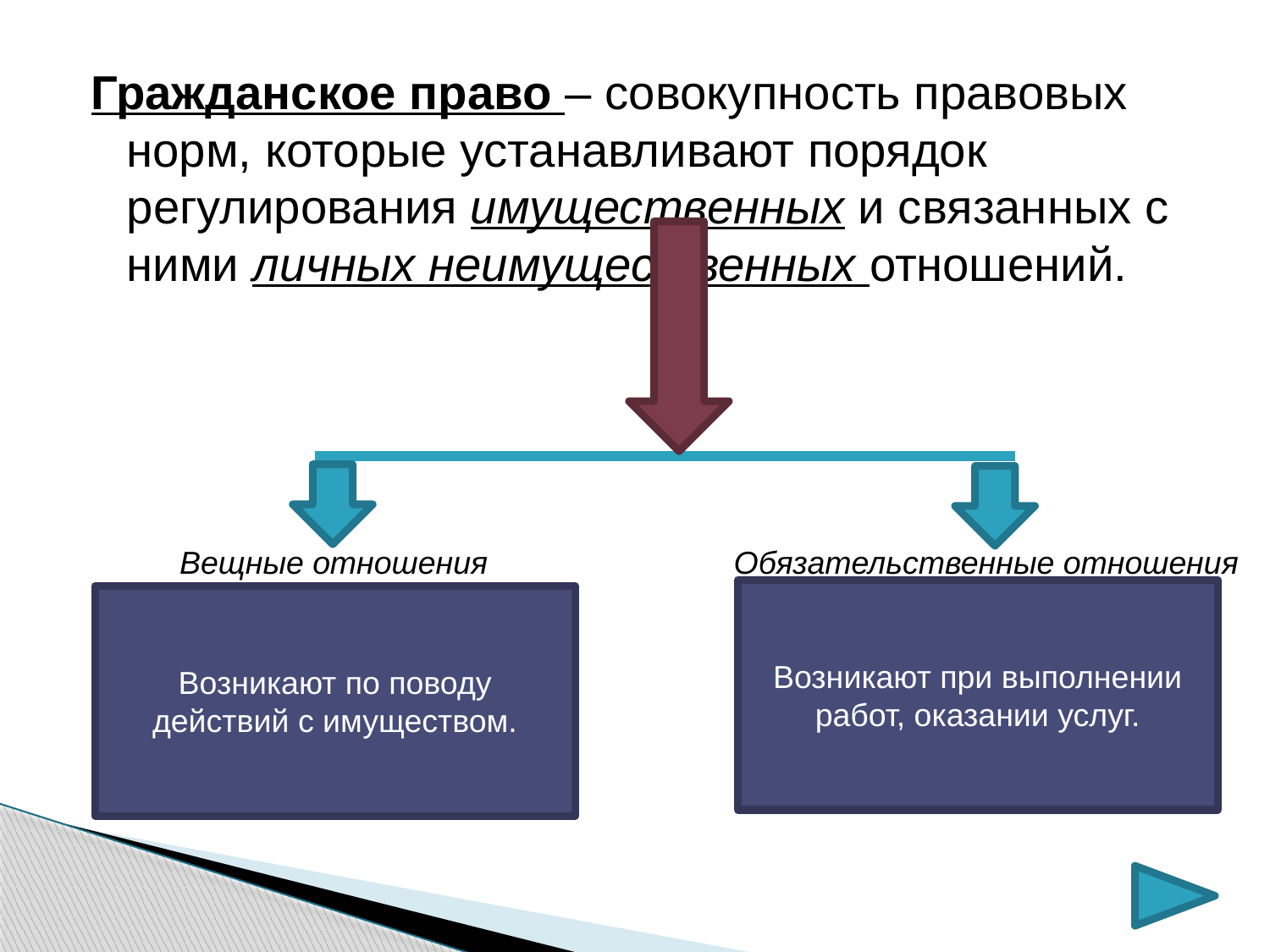

Гражданское право – совокупность правовых норм, которые устанавливают порядок регулирования имущественных и связанных с ними личных неимущественных отношений.

Вещные отношения
Обязательственные отношения
Возникают при выполнении работ, оказании услуг.
Возникают по поводу действий с имуществом.